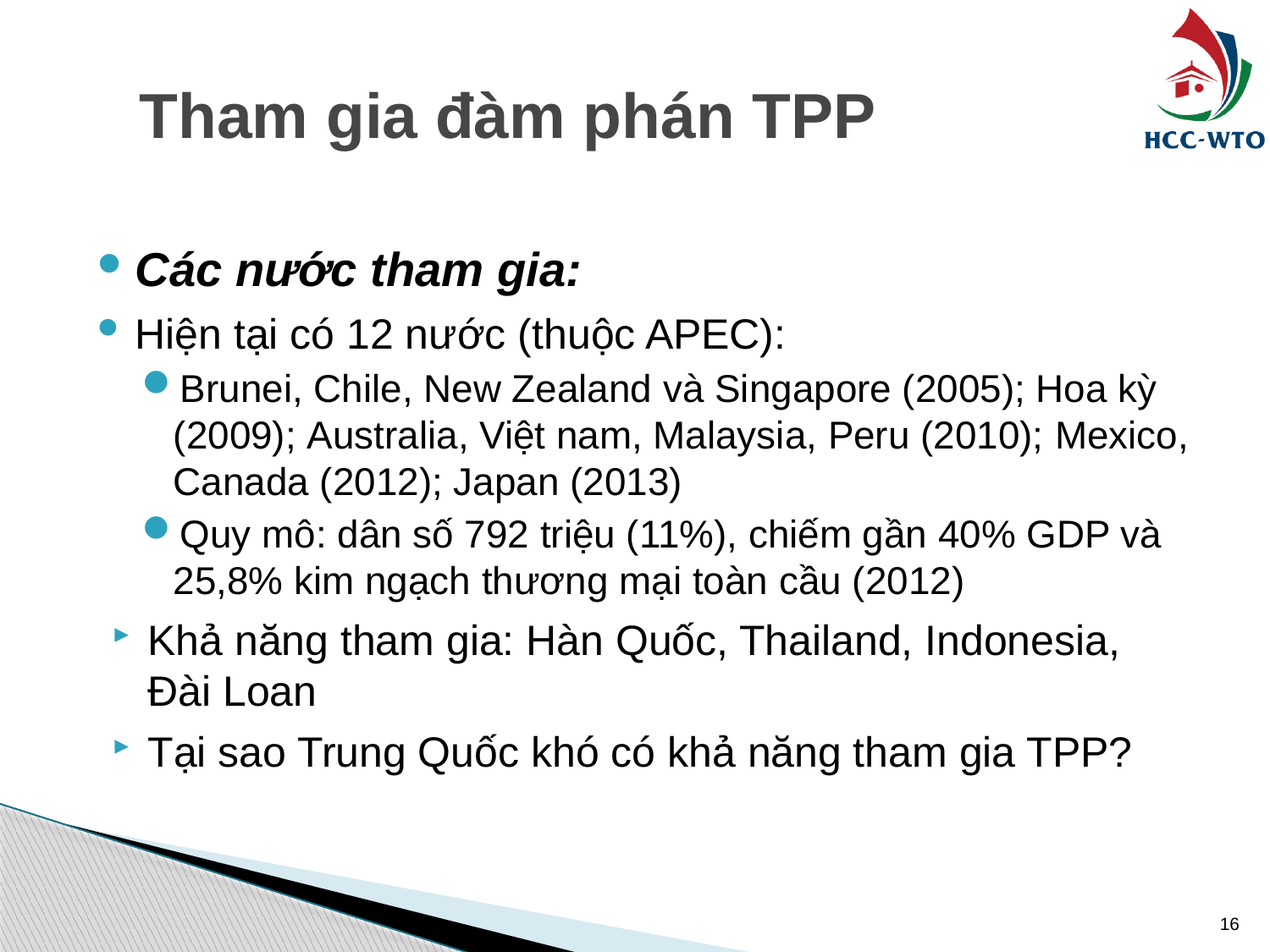

# Tham gia đàm phán TPP
Các nước tham gia:
Hiện tại có 12 nước (thuộc APEC):
Brunei, Chile, New Zealand và Singapore (2005); Hoa kỳ (2009); Australia, Việt nam, Malaysia, Peru (2010); Mexico, Canada (2012); Japan (2013)
Quy mô: dân số 792 triệu (11%), chiếm gần 40% GDP và 25,8% kim ngạch thương mại toàn cầu (2012)
Khả năng tham gia: Hàn Quốc, Thailand, Indonesia, Đài Loan
Tại sao Trung Quốc khó có khả năng tham gia TPP?
16